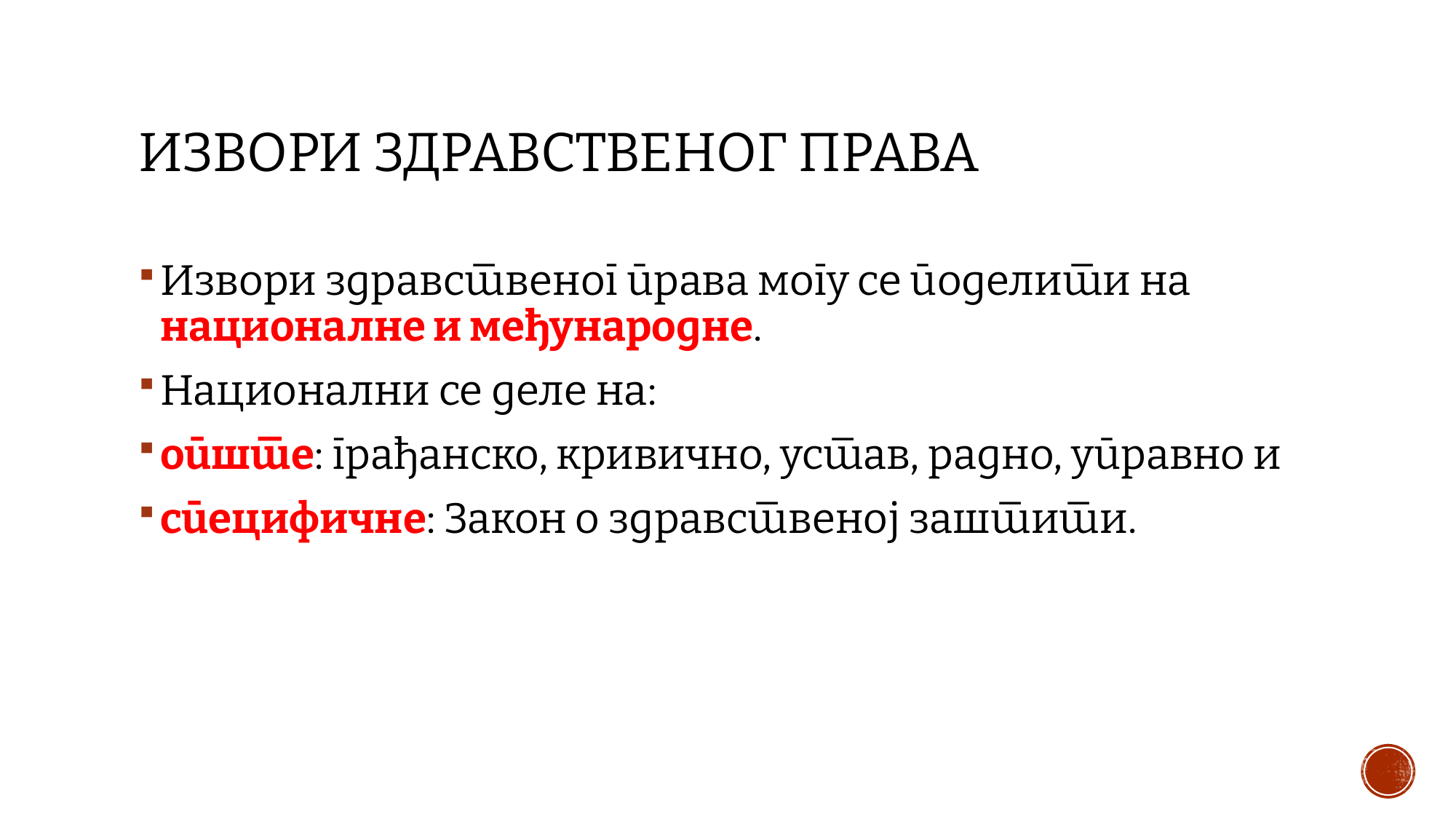

# Извори здравственог права
Извори здравственог права могу се поделити на националне и међународне.
Национални се деле на:
опште: грађанско, кривично, устав, радно, управно и
специфичнe: Закон о здравственој заштити.